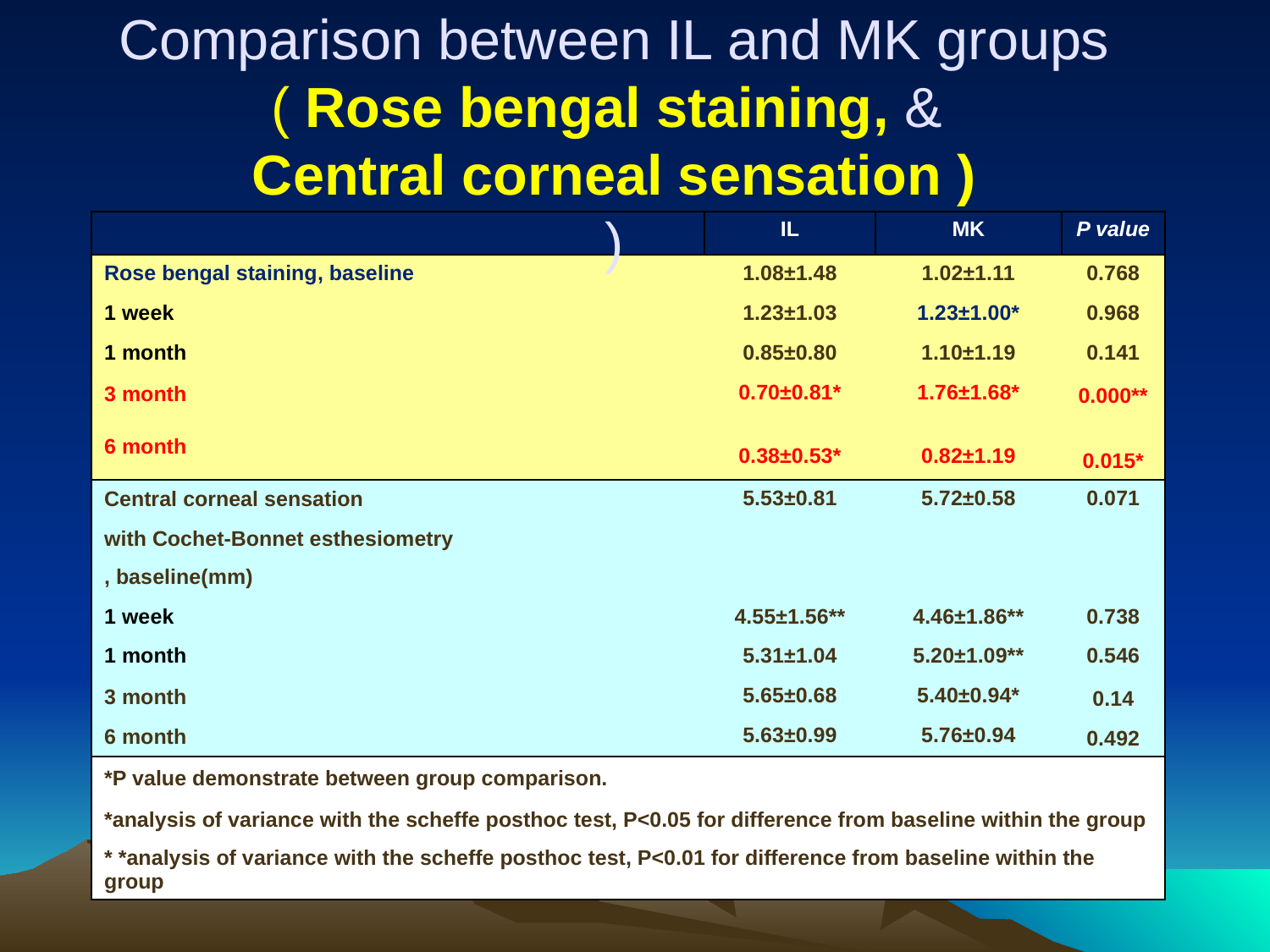

Comparison between IL and MK groups ( Rose bengal staining, &
Central corneal sensation )
)
|  | IL | MK | P value |
| --- | --- | --- | --- |
| Rose bengal staining, baseline | 1.08±1.48 | 1.02±1.11 | 0.768 |
| 1 week | 1.23±1.03 | 1.23±1.00\* | 0.968 |
| 1 month | 0.85±0.80 | 1.10±1.19 | 0.141 |
| 3 month | 0.70±0.81\* | 1.76±1.68\* | 0.000\*\* |
| 6 month | 0.38±0.53\* | 0.82±1.19 | 0.015\* |
| Central corneal sensation | 5.53±0.81 | 5.72±0.58 | 0.071 |
| with Cochet-Bonnet esthesiometry |  |  |  |
| , baseline(mm) |  |  |  |
| 1 week | 4.55±1.56\*\* | 4.46±1.86\*\* | 0.738 |
| 1 month | 5.31±1.04 | 5.20±1.09\*\* | 0.546 |
| 3 month | 5.65±0.68 | 5.40±0.94\* | 0.14 |
| 6 month | 5.63±0.99 | 5.76±0.94 | 0.492 |
| \*P value demonstrate between group comparison. |  |  |  |
| \*analysis of variance with the scheffe posthoc test, P<0.05 for difference from baseline within the group |  |  |  |
| \* \*analysis of variance with the scheffe posthoc test, P<0.01 for difference from baseline within the group |  |  |  |